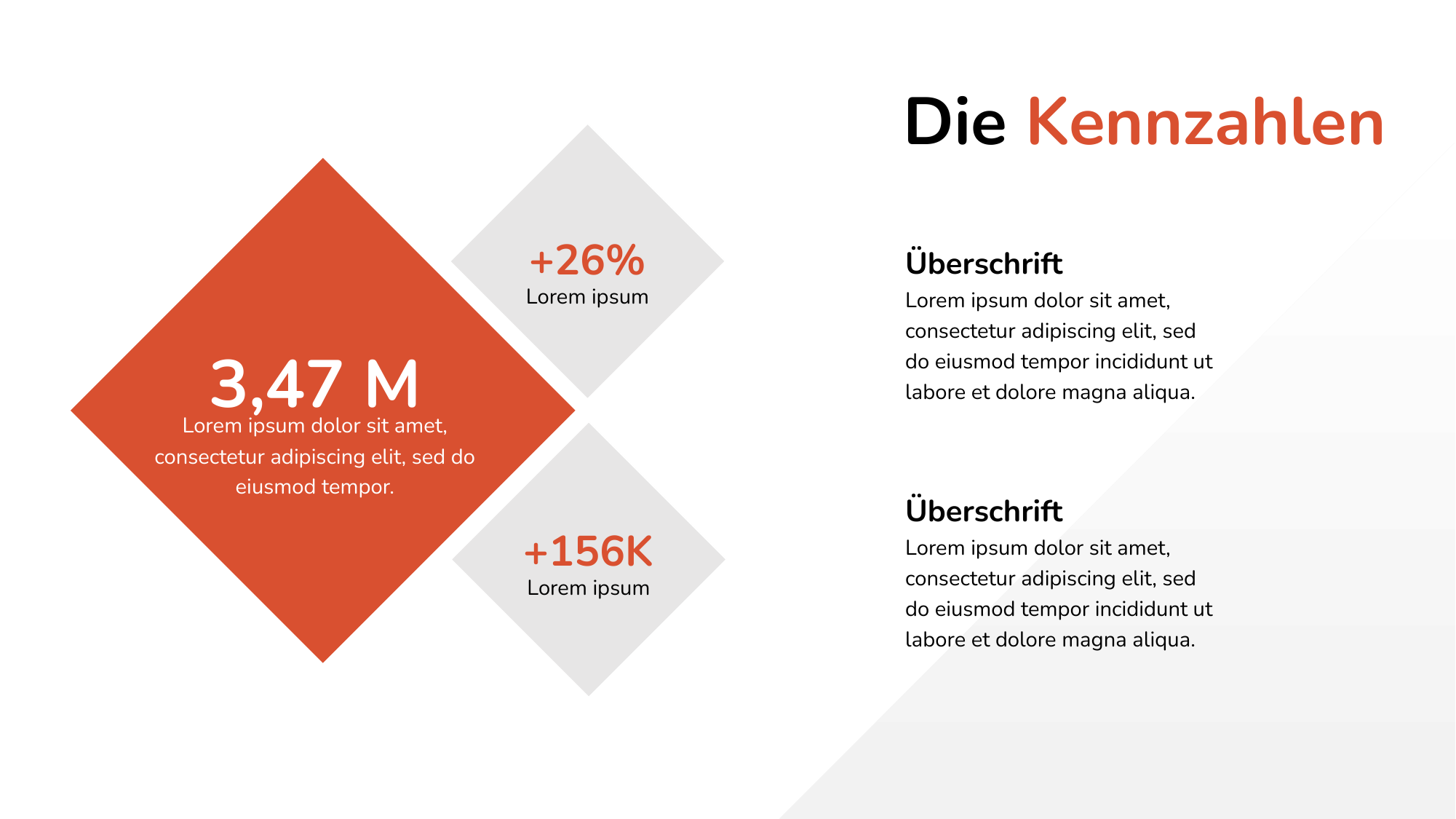

# Die Kennzahlen

+26%
Überschrift
Lorem ipsum
Lorem ipsum dolor sit amet, consectetur adipiscing elit, sed do eiusmod tempor incididunt ut labore et dolore magna aliqua.
3,47 M
Lorem ipsum dolor sit amet, consectetur adipiscing elit, sed do eiusmod tempor.
Überschrift
+156K
Lorem ipsum dolor sit amet, consectetur adipiscing elit, sed do eiusmod tempor incididunt ut labore et dolore magna aliqua.
Lorem ipsum